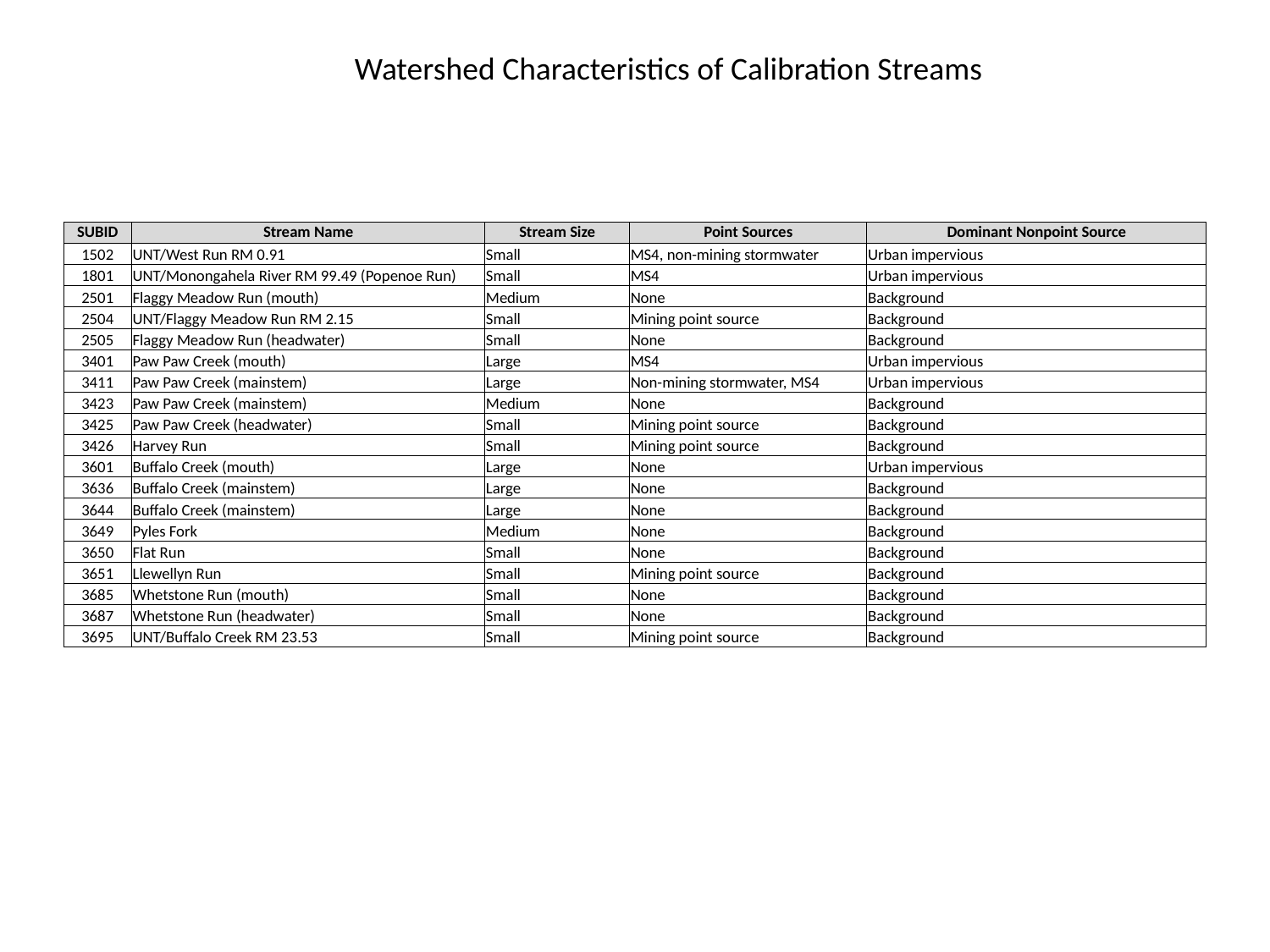

Watershed Characteristics of Calibration Streams
| SUBID | Stream Name | Stream Size | Point Sources | Dominant Nonpoint Source |
| --- | --- | --- | --- | --- |
| 1502 | UNT/West Run RM 0.91 | Small | MS4, non-mining stormwater | Urban impervious |
| 1801 | UNT/Monongahela River RM 99.49 (Popenoe Run) | Small | MS4 | Urban impervious |
| 2501 | Flaggy Meadow Run (mouth) | Medium | None | Background |
| 2504 | UNT/Flaggy Meadow Run RM 2.15 | Small | Mining point source | Background |
| 2505 | Flaggy Meadow Run (headwater) | Small | None | Background |
| 3401 | Paw Paw Creek (mouth) | Large | MS4 | Urban impervious |
| 3411 | Paw Paw Creek (mainstem) | Large | Non-mining stormwater, MS4 | Urban impervious |
| 3423 | Paw Paw Creek (mainstem) | Medium | None | Background |
| 3425 | Paw Paw Creek (headwater) | Small | Mining point source | Background |
| 3426 | Harvey Run | Small | Mining point source | Background |
| 3601 | Buffalo Creek (mouth) | Large | None | Urban impervious |
| 3636 | Buffalo Creek (mainstem) | Large | None | Background |
| 3644 | Buffalo Creek (mainstem) | Large | None | Background |
| 3649 | Pyles Fork | Medium | None | Background |
| 3650 | Flat Run | Small | None | Background |
| 3651 | Llewellyn Run | Small | Mining point source | Background |
| 3685 | Whetstone Run (mouth) | Small | None | Background |
| 3687 | Whetstone Run (headwater) | Small | None | Background |
| 3695 | UNT/Buffalo Creek RM 23.53 | Small | Mining point source | Background |